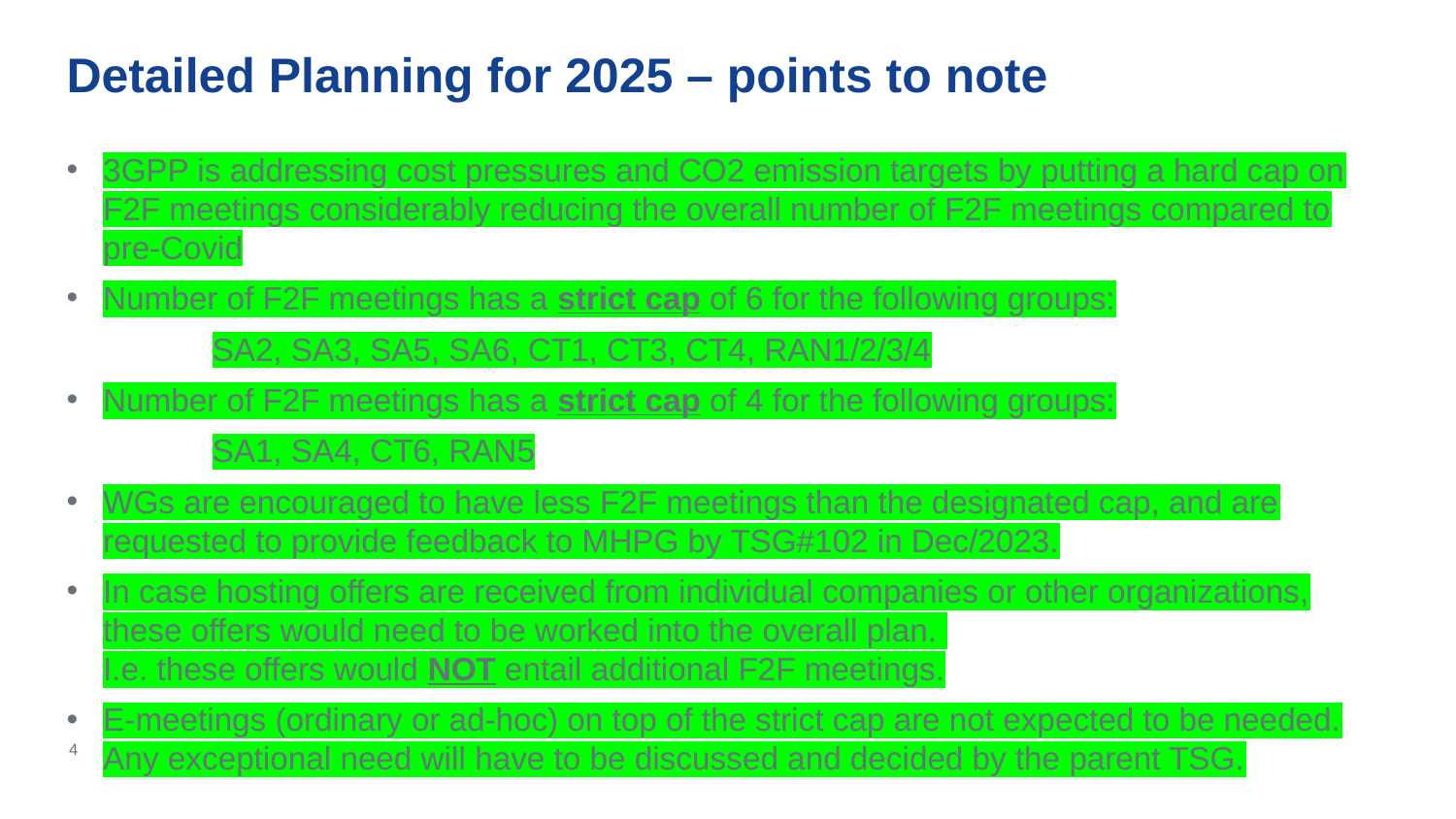

# Detailed Planning for 2025 – points to note
3GPP is addressing cost pressures and CO2 emission targets by putting a hard cap on F2F meetings considerably reducing the overall number of F2F meetings compared to pre-Covid
Number of F2F meetings has a strict cap of 6 for the following groups:
	SA2, SA3, SA5, SA6, CT1, CT3, CT4, RAN1/2/3/4
Number of F2F meetings has a strict cap of 4 for the following groups:
	SA1, SA4, CT6, RAN5
WGs are encouraged to have less F2F meetings than the designated cap, and are requested to provide feedback to MHPG by TSG#102 in Dec/2023.
In case hosting offers are received from individual companies or other organizations, these offers would need to be worked into the overall plan.
I.e. these offers would NOT entail additional F2F meetings.
E-meetings (ordinary or ad-hoc) on top of the strict cap are not expected to be needed. Any exceptional need will have to be discussed and decided by the parent TSG.